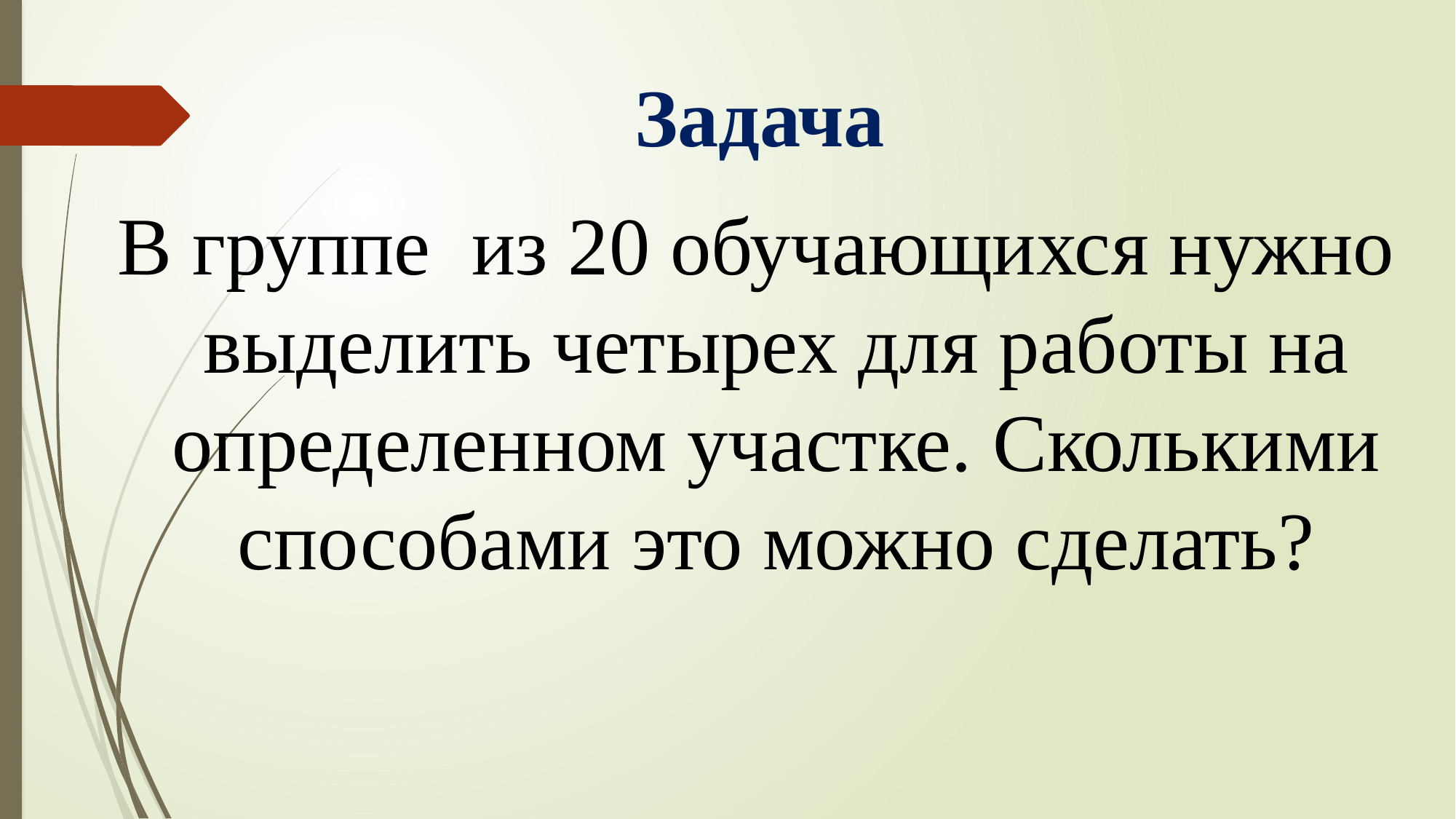

# Задача
В группе  из 20 обучающихся нужно выделить четырех для работы на определенном участке. Сколькими способами это можно сделать?